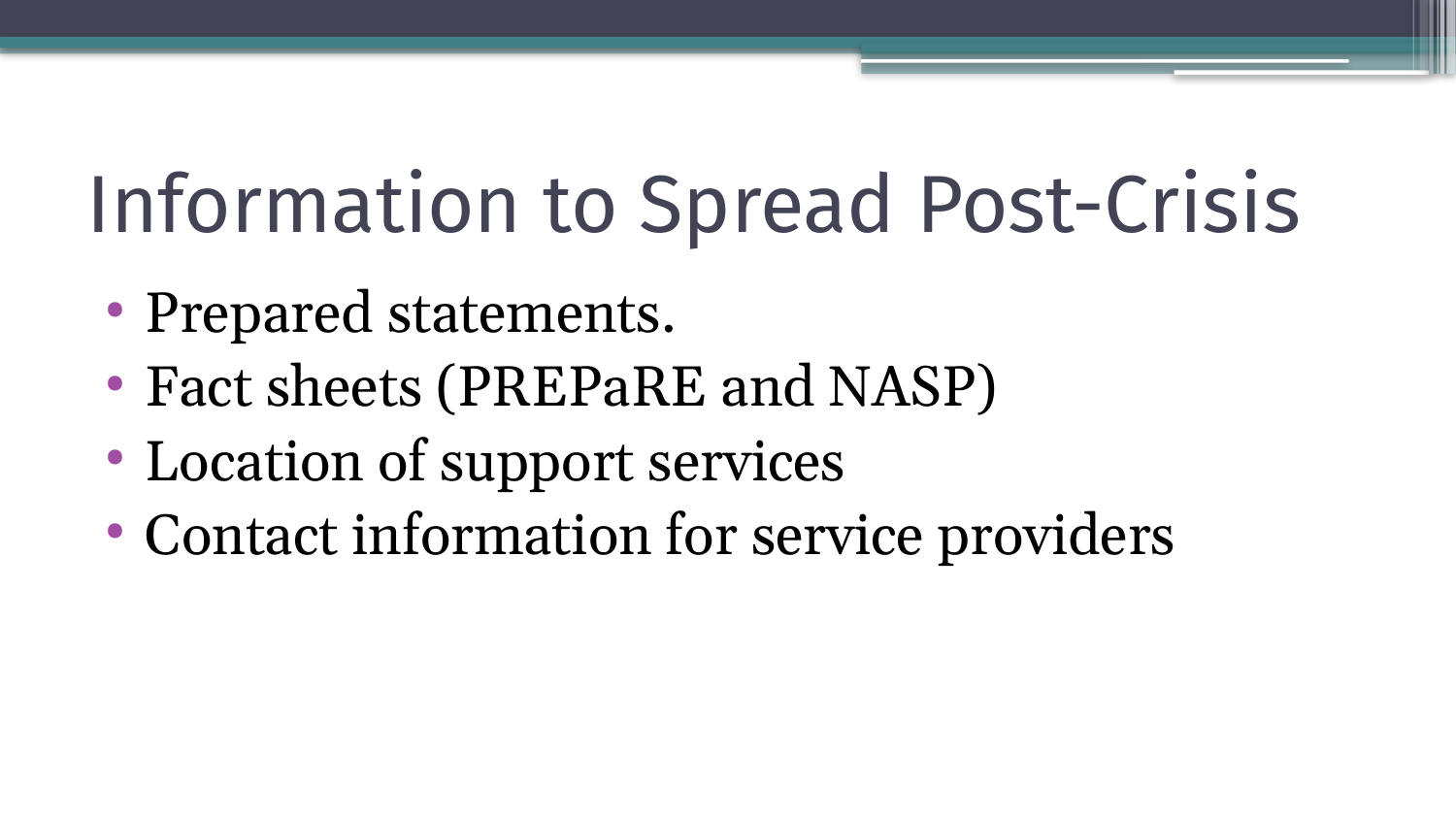

# Information to Spread Post-Crisis
Prepared statements.
Fact sheets (PREPaRE and NASP)
Location of support services
Contact information for service providers